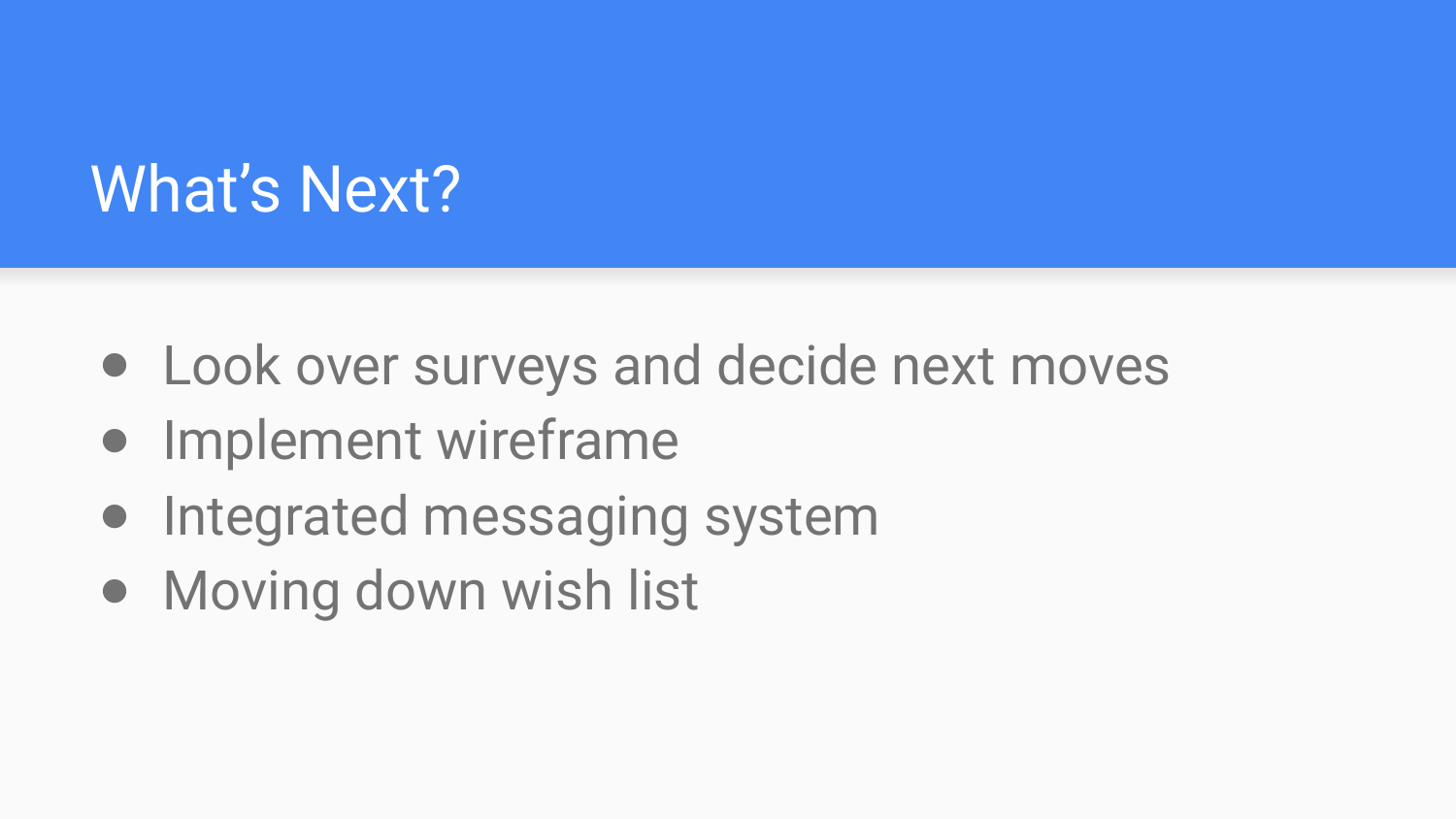

# What’s Next?
Look over surveys and decide next moves
Implement wireframe
Integrated messaging system
Moving down wish list